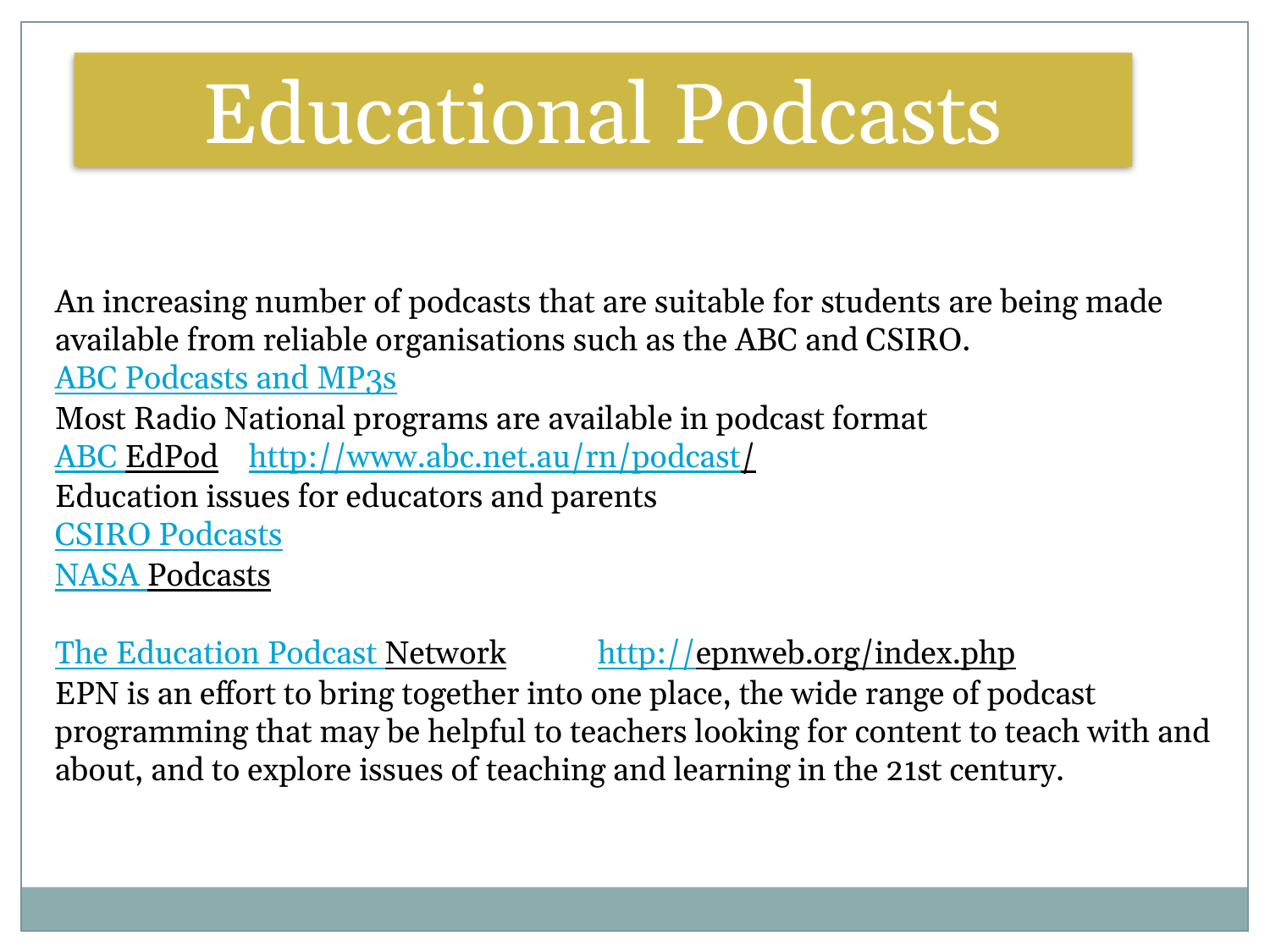

Educational Podcasts
An increasing number of podcasts that are suitable for students are being made available from reliable organisations such as the ABC and CSIRO. ABC Podcasts and MP3s
Most Radio National programs are available in podcast format
ABC EdPod    http://www.abc.net.au/rn/podcast/
Education issues for educators and parents
CSIRO Podcasts
NASA Podcasts
The Education Podcast Network            http://epnweb.org/index.php
EPN is an effort to bring together into one place, the wide range of podcast programming that may be helpful to teachers looking for content to teach with and about, and to explore issues of teaching and learning in the 21st century.